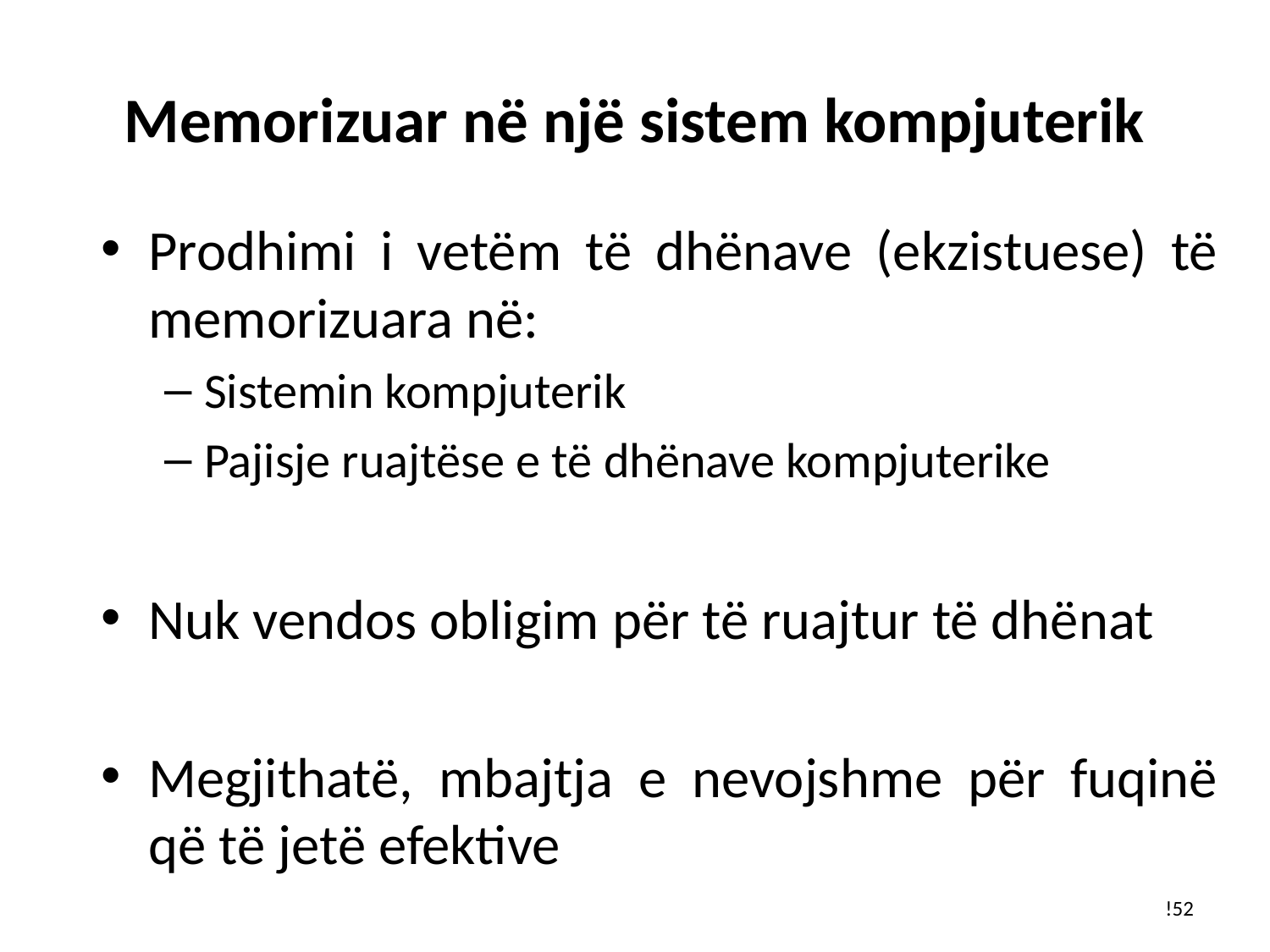

# Memorizuar në një sistem kompjuterik
Prodhimi i vetëm të dhënave (ekzistuese) të memorizuara në:
Sistemin kompjuterik
Pajisje ruajtëse e të dhënave kompjuterike

Nuk vendos obligim për të ruajtur të dhënat

Megjithatë, mbajtja e nevojshme për fuqinë që të jetë efektive
!52